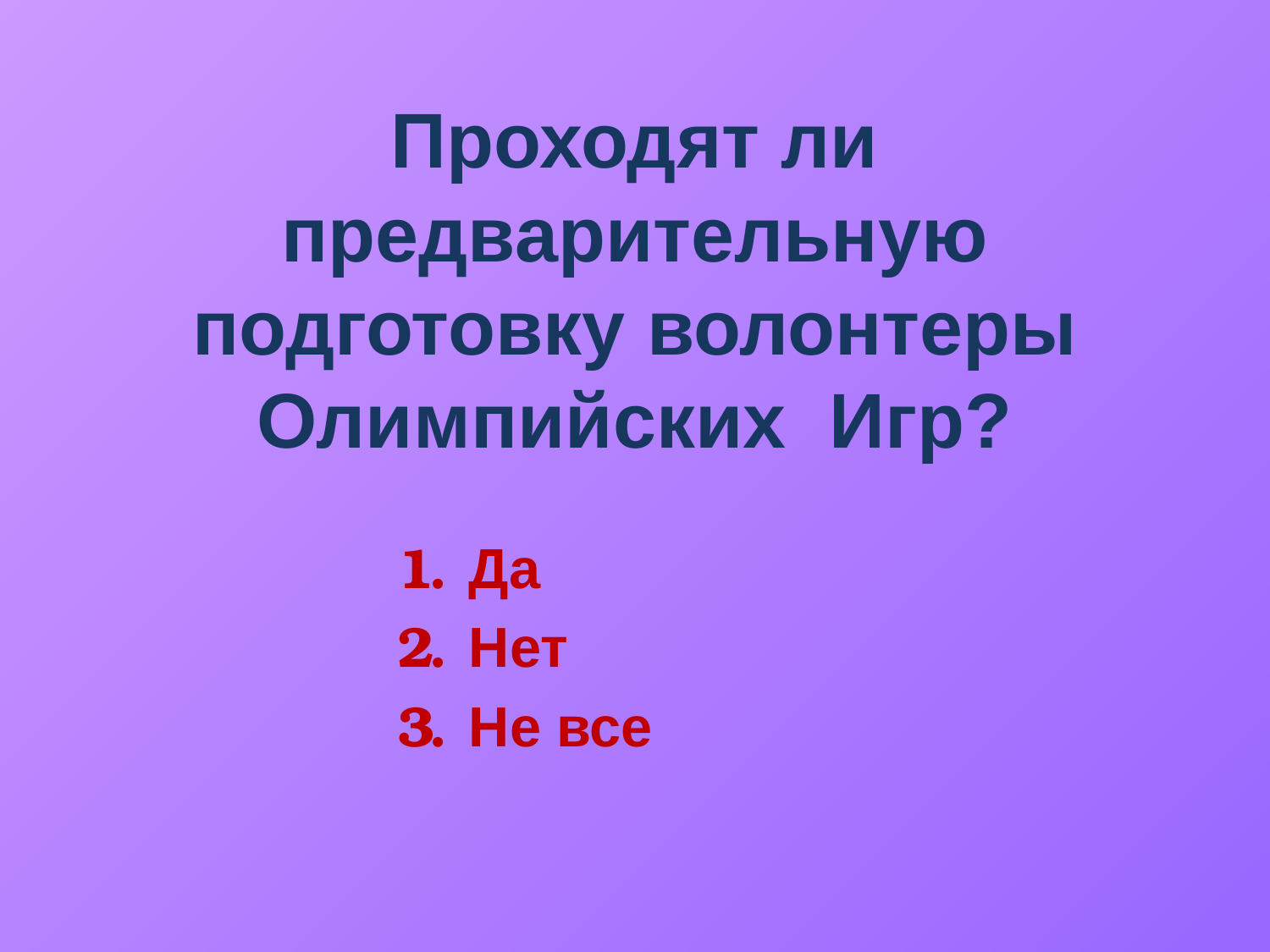

# Проходят ли предварительную подготовку волонтеры Олимпийских  Игр?
Да
Нет
Не все